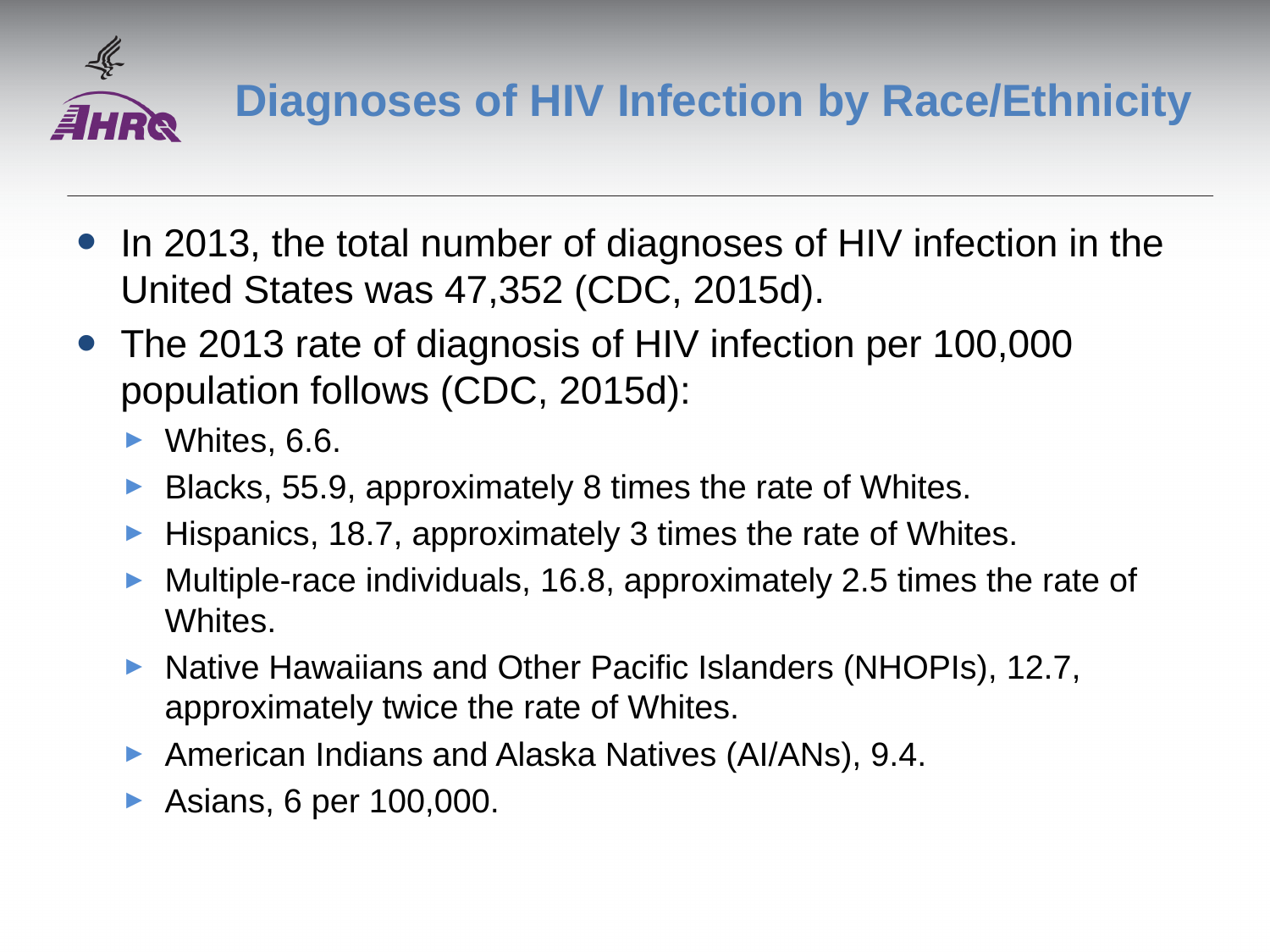

# Diagnoses of HIV Infection by Race/Ethnicity
In 2013, the total number of diagnoses of HIV infection in the United States was 47,352 (CDC, 2015d).
The 2013 rate of diagnosis of HIV infection per 100,000 population follows (CDC, 2015d):
Whites, 6.6.
Blacks, 55.9, approximately 8 times the rate of Whites.
Hispanics, 18.7, approximately 3 times the rate of Whites.
Multiple-race individuals, 16.8, approximately 2.5 times the rate of Whites.
Native Hawaiians and Other Pacific Islanders (NHOPIs), 12.7, approximately twice the rate of Whites.
American Indians and Alaska Natives (AI/ANs), 9.4.
Asians, 6 per 100,000.